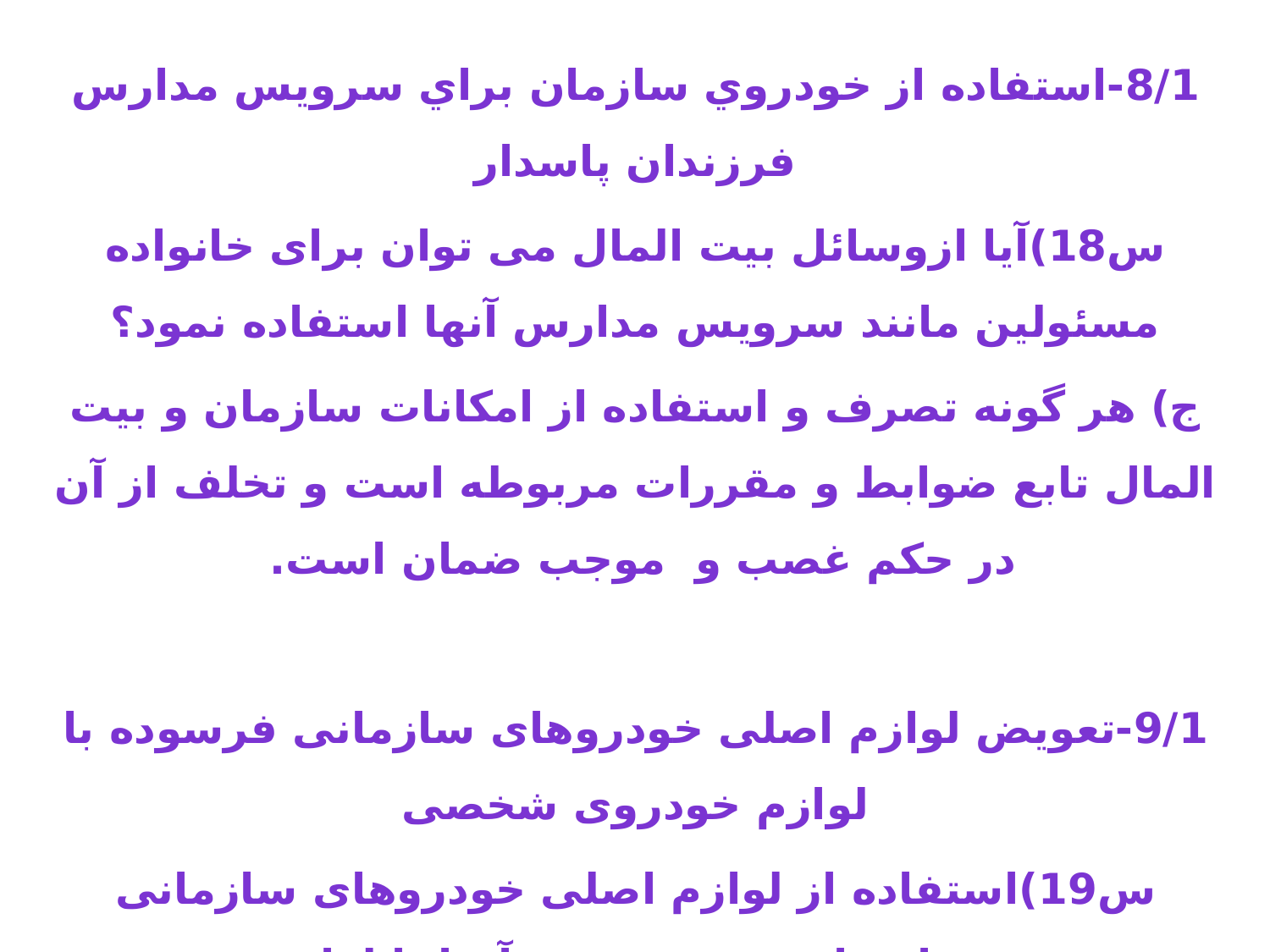

8/1-استفاده از خودروي سازمان براي سرويس مدارس فرزندان پاسدار
س18)آیا ازوسائل بیت المال می توان برای خانواده مسئولین مانند سرویس مدارس آنها استفاده نمود؟
ج) هر گونه تصرف و استفاده از امكانات سازمان و بيت المال تابع ضوابط و مقررات مربوطه است و تخلف از آن در حكم غصب و  موجب ضمان است.

9/1-تعويض لوازم اصلى خودروهاى سازمانى فرسوده با لوازم خودروى شخصى
س19)استفاده از لوازم اصلى خودروهاى سازمانى فرسوده و خارج از رده و تعويض آنها با لوازم خودروى شخصى چه حكمى دارد؟                                                                                                                                                             ج) تصرف در اموال دولتي بدون اذن قانوني جايز نيست؛ البته پس از دور ريختن و اعراض سازمان اشكالي ندارد.